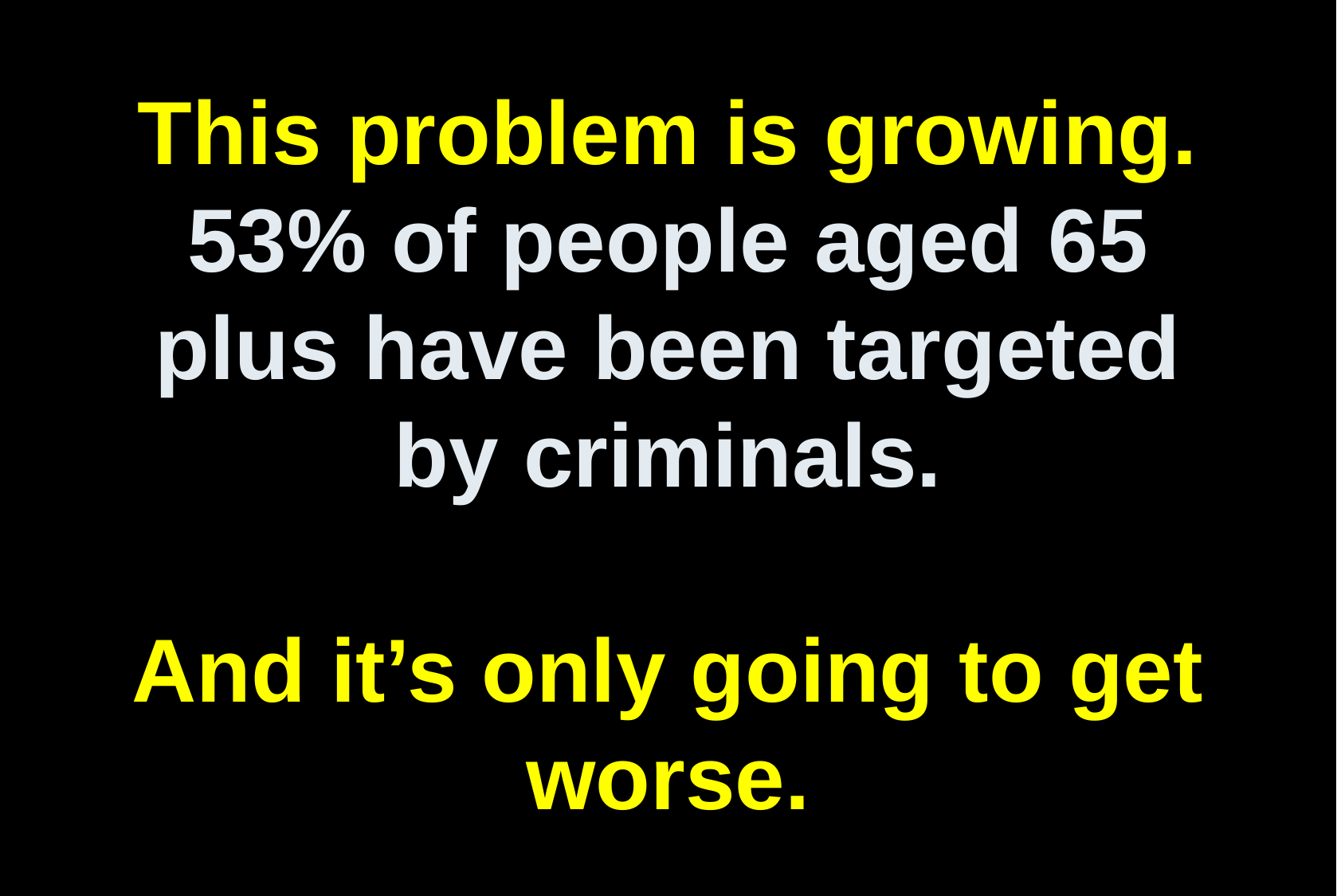

# This problem is growing. 53% of people aged 65 plus have been targeted by criminals. And it’s only going to get worse.